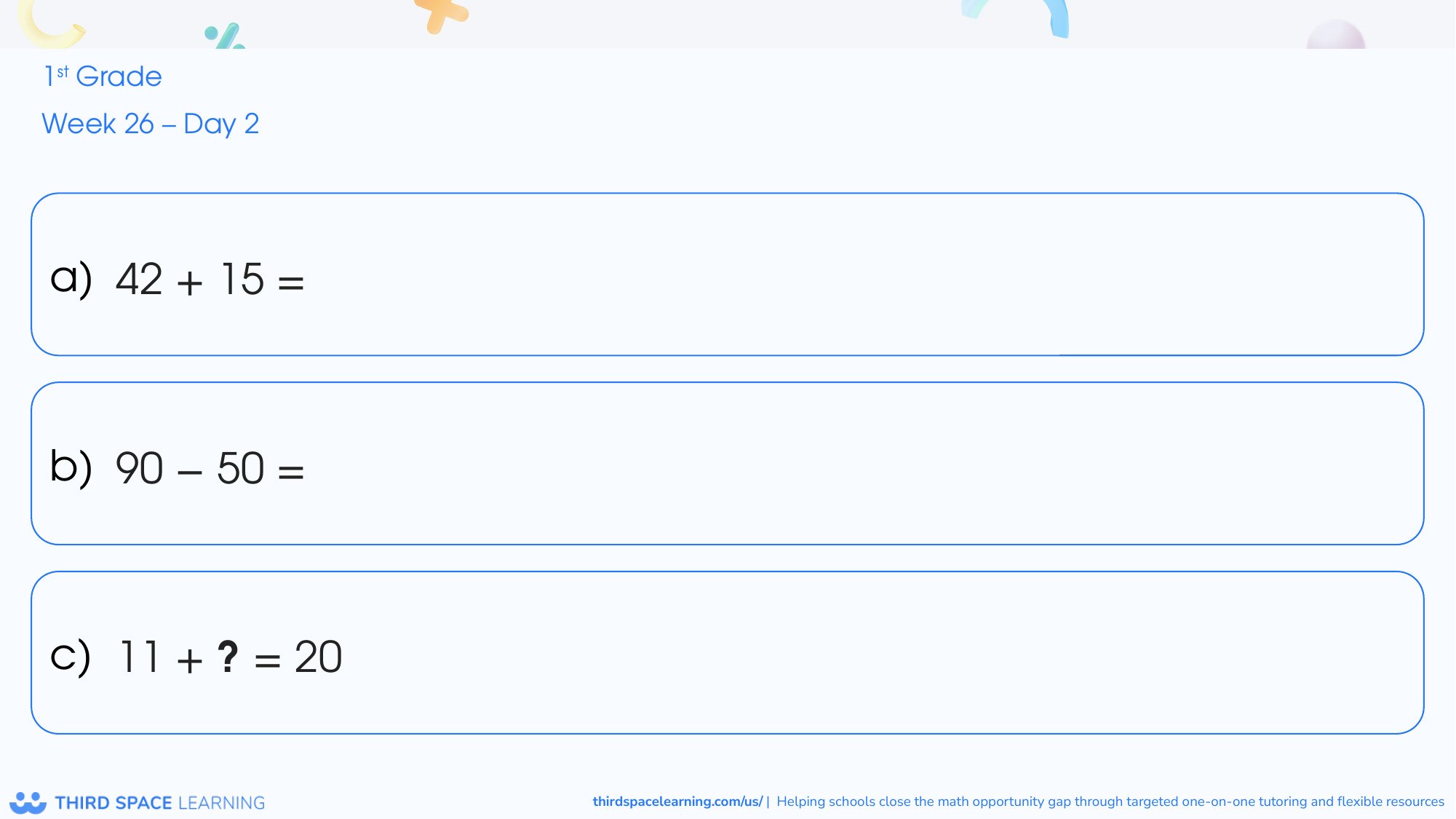

1st Grade
Week 26 – Day 2
42 + 15 =
90 − 50 =
11 + ? = 20